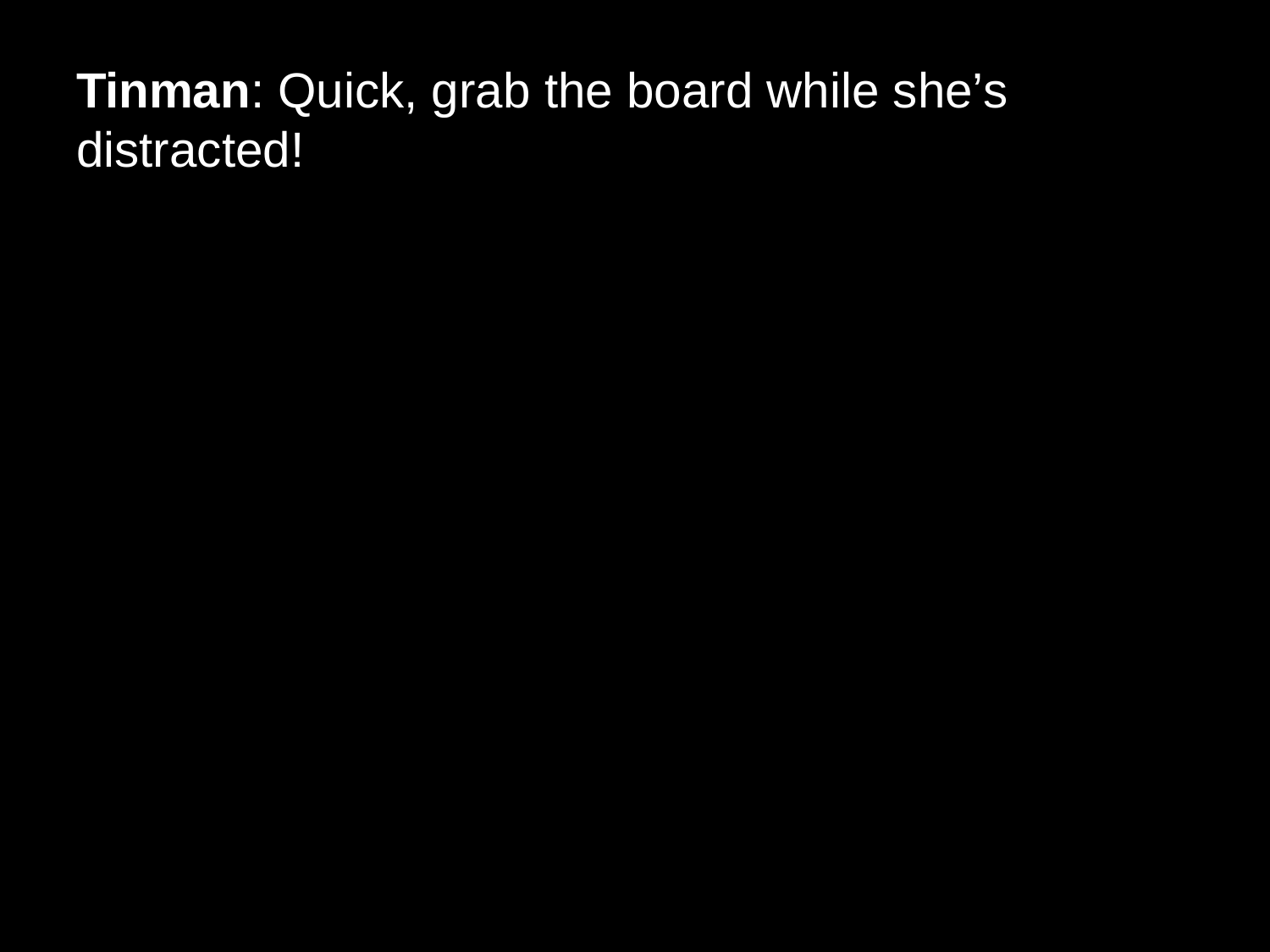

# Tinman: Quick, grab the board while she’s distracted!